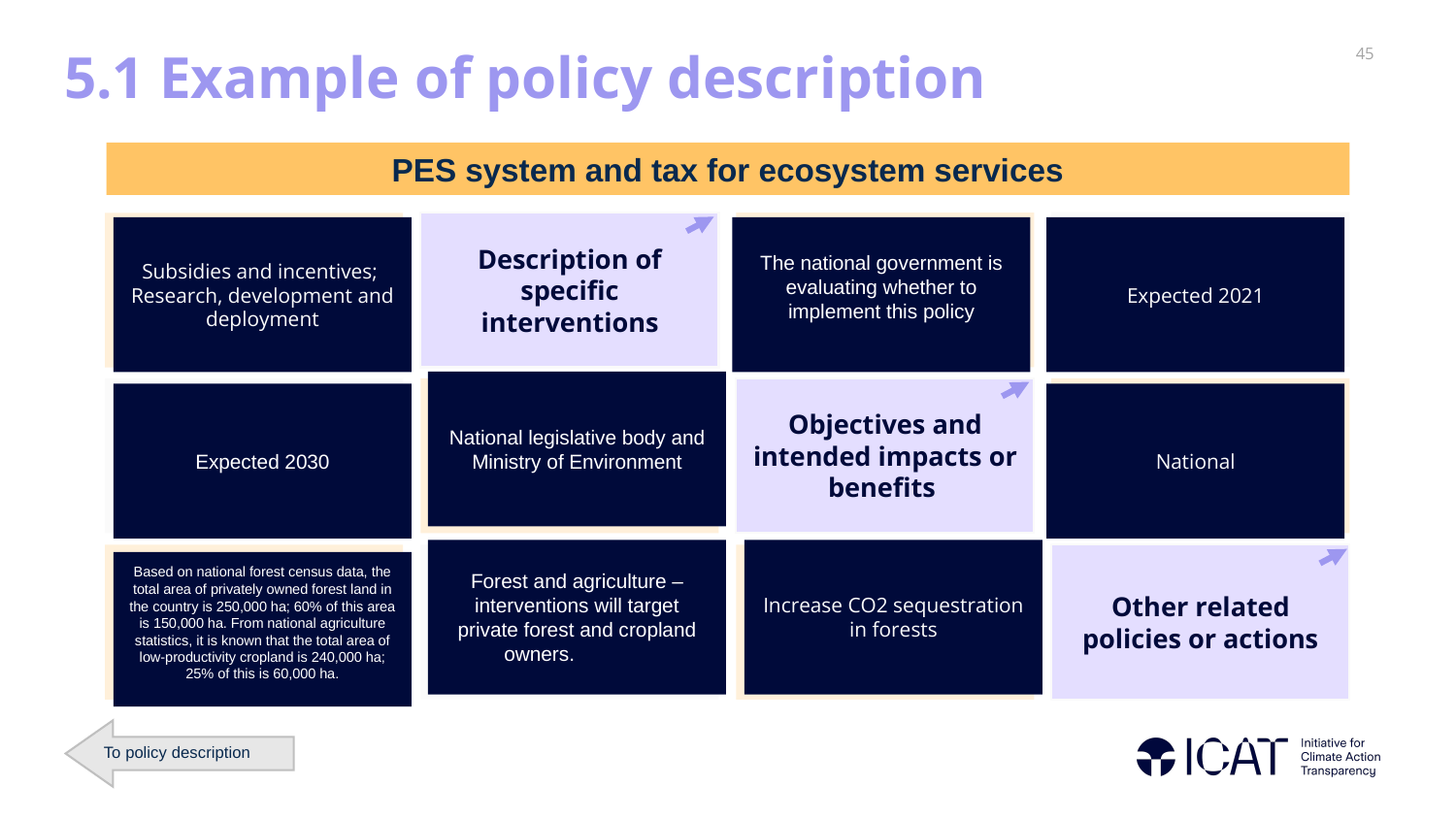

# 5.1 Example of policy description

PES system and tax for ecosystem services
Date of implementation
Description of specific interventions
Status of the policy
Type of policy
Subsidies and incentives;
Research, development and deployment
The national government is evaluating whether to implement this policy

Expected 2021

National legislative body and Ministry of Environment
Date of completion
Implementing entities
Objectives and intended impacts or benefits
Level of the policy
Expected 2030
National

Forest and agriculture – interventions will target private forest and cropland owners.
Increase CO2 sequestration in forests
Geographical coverage
Sectors targeted
GHG targeted
Other related policies or actions

Based on national forest census data, the total area of privately owned forest land in the country is 250,000 ha; 60% of this area is 150,000 ha. From national agriculture statistics, it is known that the total area of low-productivity cropland is 240,000 ha; 25% of this is 60,000 ha.

To policy description